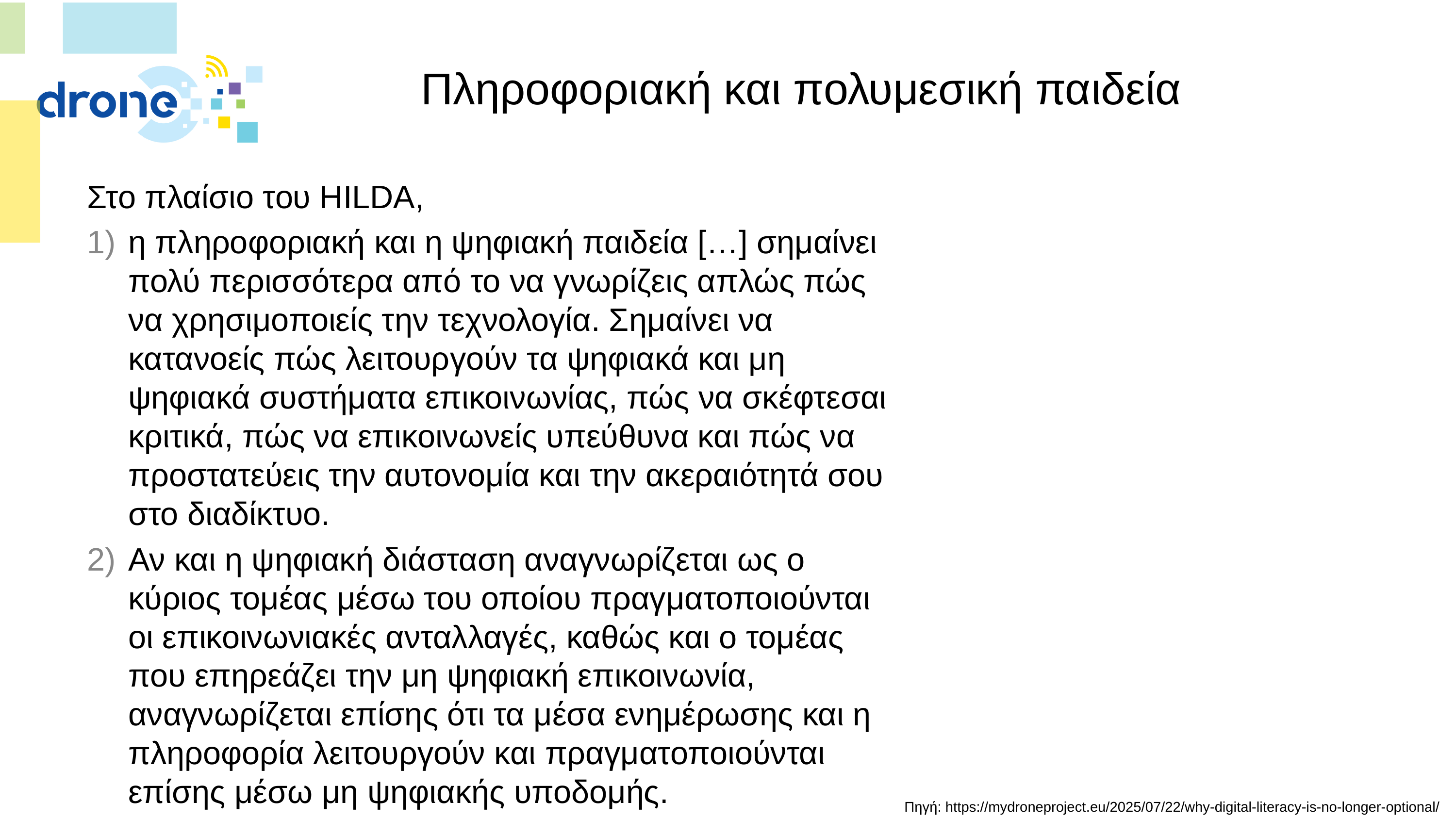

# Πληροφοριακή και πολυμεσική παιδεία

Στο πλαίσιο του HILDA,
η πληροφοριακή και η ψηφιακή παιδεία […] σημαίνει πολύ περισσότερα από το να γνωρίζεις απλώς πώς να χρησιμοποιείς την τεχνολογία. Σημαίνει να κατανοείς πώς λειτουργούν τα ψηφιακά και μη ψηφιακά συστήματα επικοινωνίας, πώς να σκέφτεσαι κριτικά, πώς να επικοινωνείς υπεύθυνα και πώς να προστατεύεις την αυτονομία και την ακεραιότητά σου στο διαδίκτυο.
Αν και η ψηφιακή διάσταση αναγνωρίζεται ως ο κύριος τομέας μέσω του οποίου πραγματοποιούνται οι επικοινωνιακές ανταλλαγές, καθώς και ο τομέας που επηρεάζει την μη ψηφιακή επικοινωνία, αναγνωρίζεται επίσης ότι τα μέσα ενημέρωσης και η πληροφορία λειτουργούν και πραγματοποιούνται επίσης μέσω μη ψηφιακής υποδομής.

Πηγή: https://mydroneproject.eu/2025/07/22/why-digital-literacy-is-no-longer-optional/